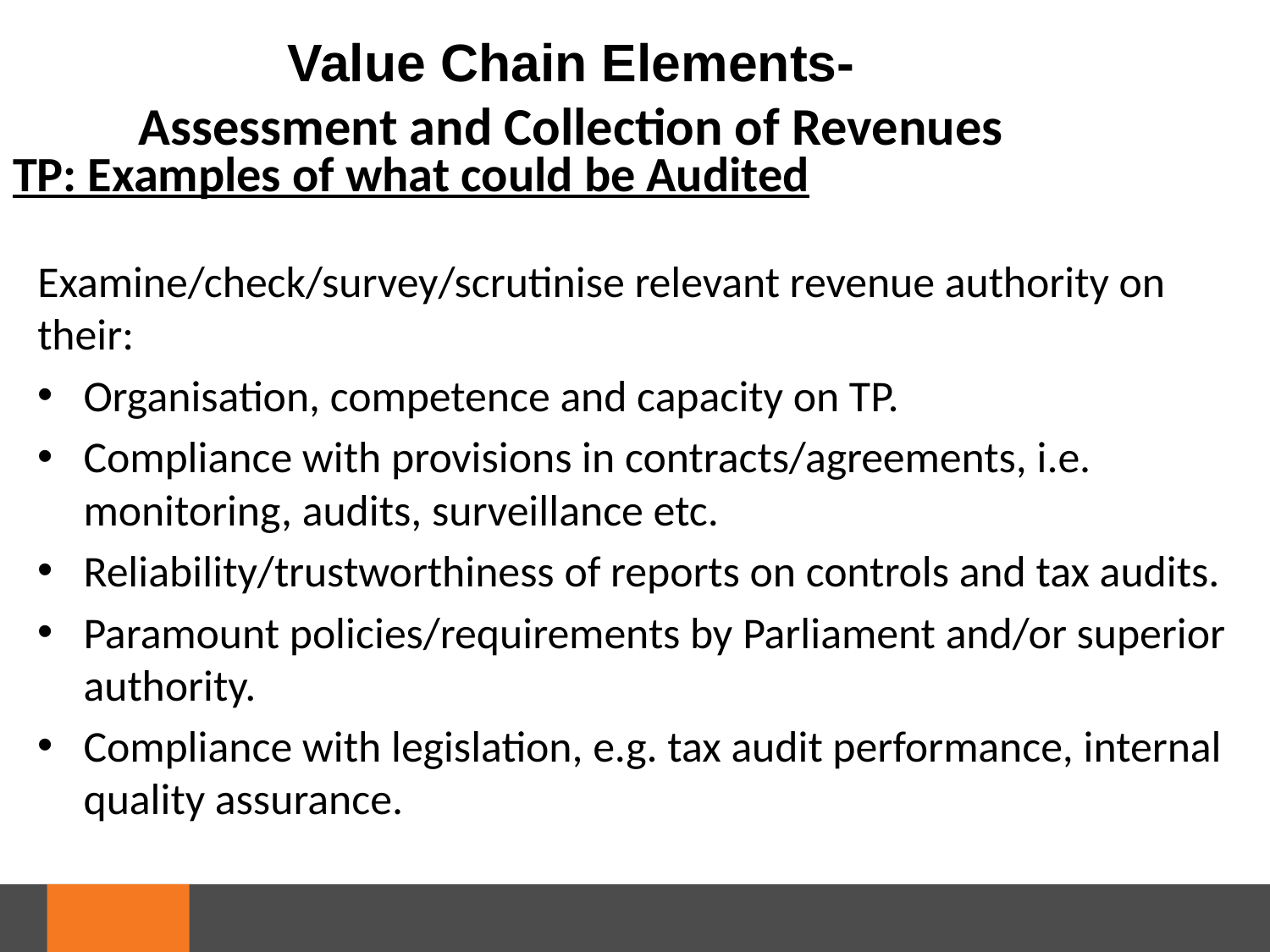

Value Chain Elements-
Assessment and Collection of Revenues
TP: Examples of what could be Audited

Examine/check/survey/scrutinise relevant revenue authority on their:
Organisation, competence and capacity on TP.
Compliance with provisions in contracts/agreements, i.e. monitoring, audits, surveillance etc.
Reliability/trustworthiness of reports on controls and tax audits.
Paramount policies/requirements by Parliament and/or superior authority.
Compliance with legislation, e.g. tax audit performance, internal quality assurance.